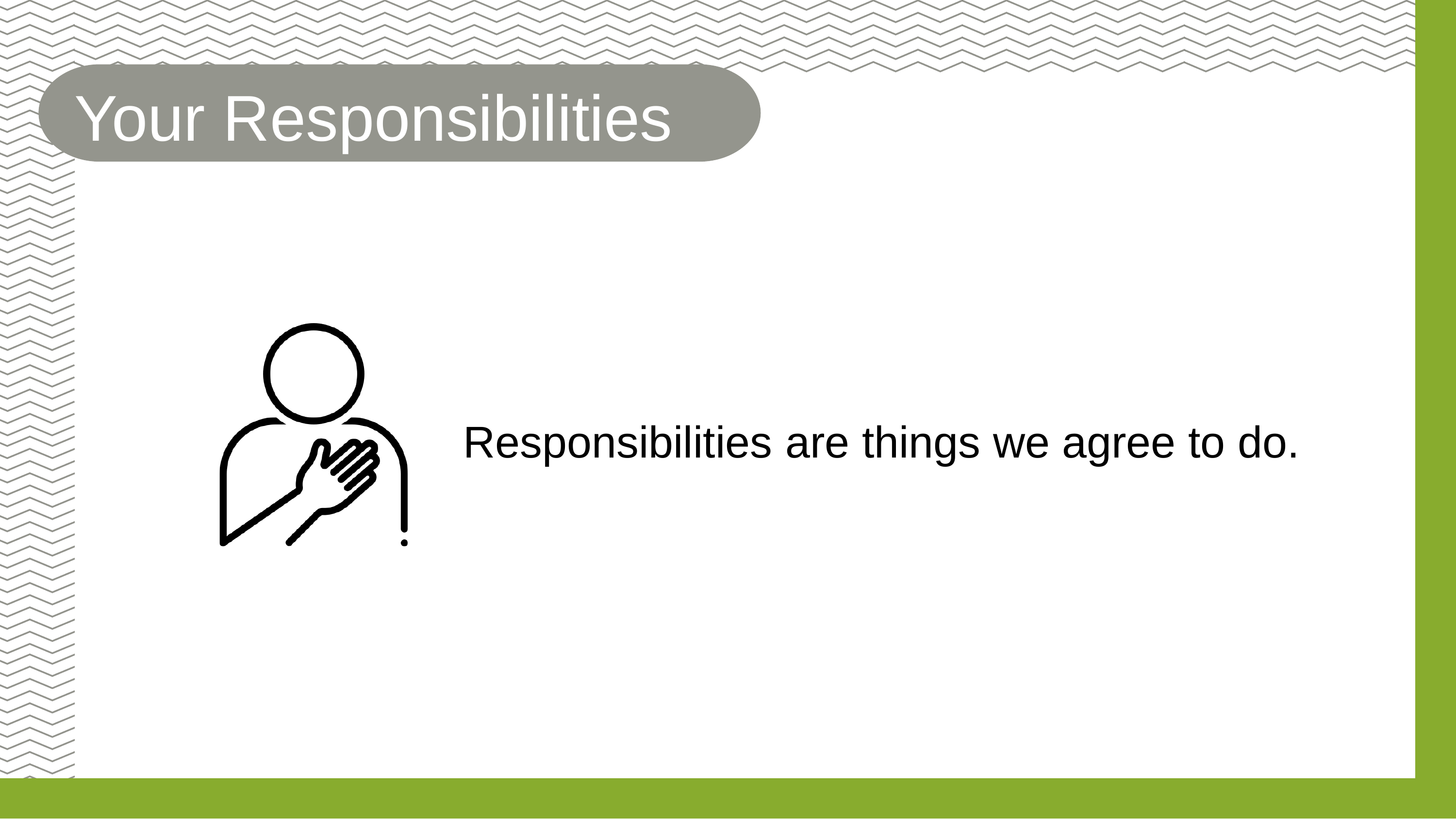

Your Responsibilities

Responsibilities are things we agree to do.